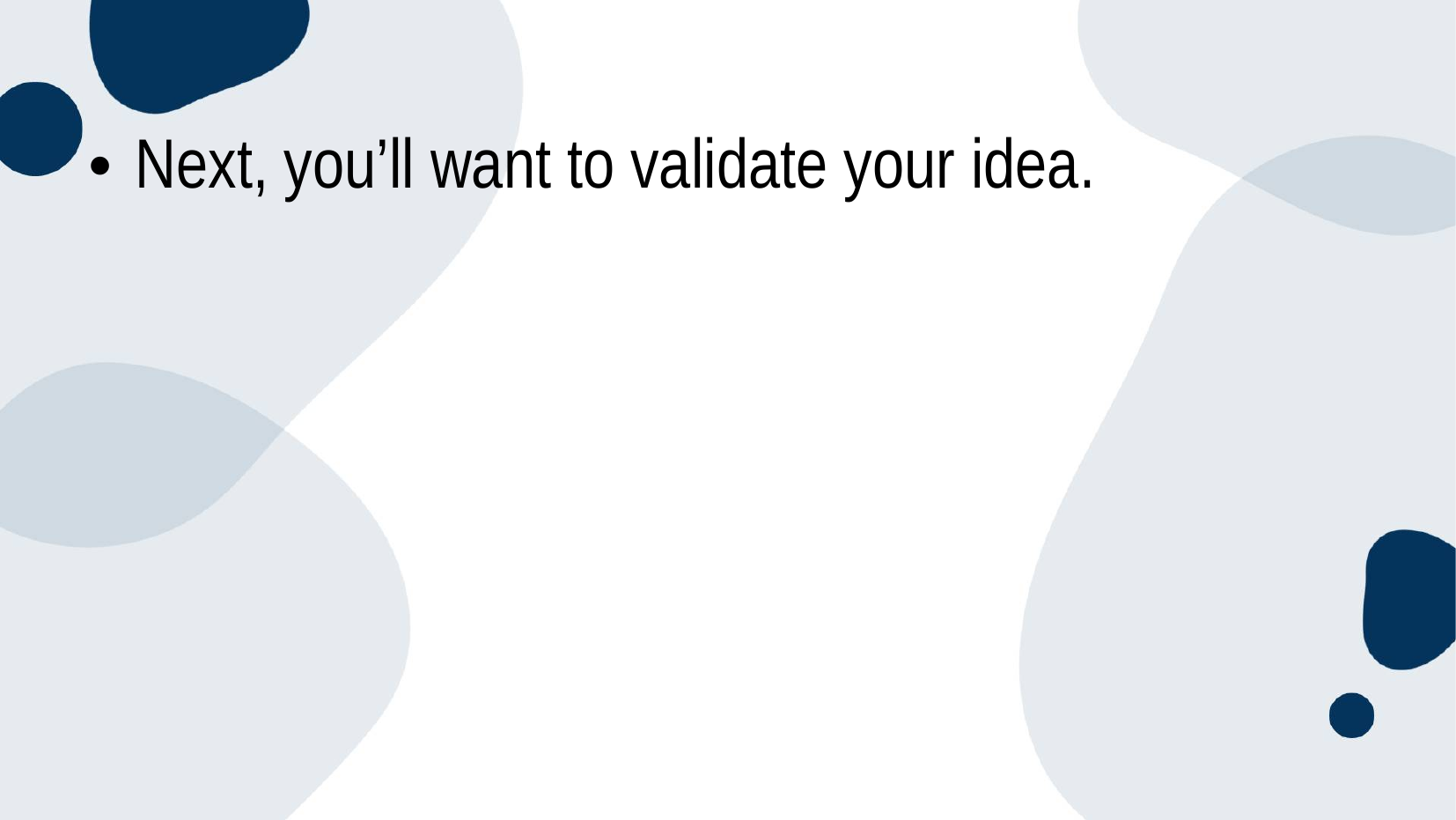

# Next, you’ll want to validate your idea.